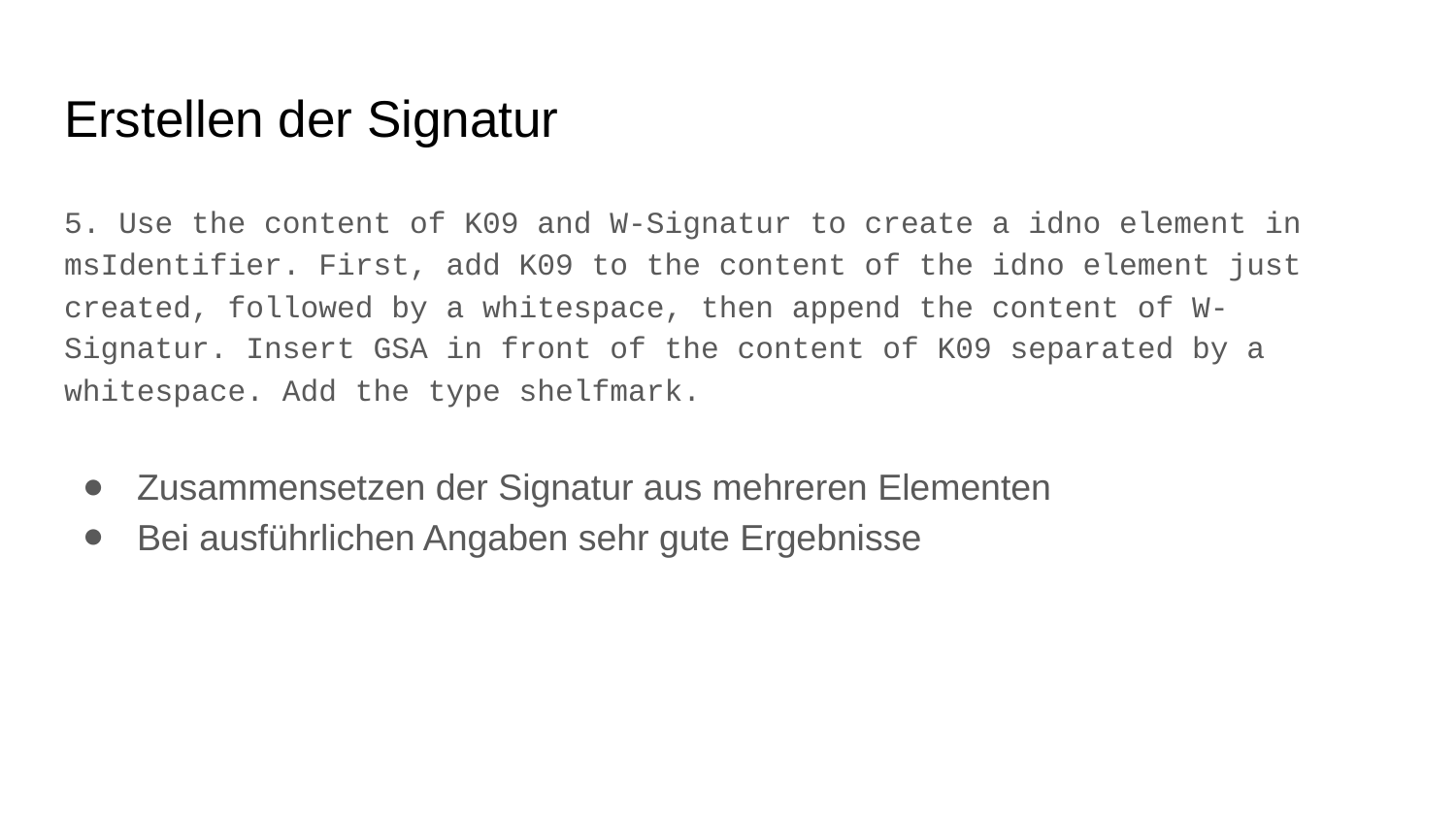

# Erstellen der Signatur
5. Use the content of K09 and W-Signatur to create a idno element in msIdentifier. First, add K09 to the content of the idno element just created, followed by a whitespace, then append the content of W-Signatur. Insert GSA in front of the content of K09 separated by a whitespace. Add the type shelfmark.

Zusammensetzen der Signatur aus mehreren Elementen
Bei ausführlichen Angaben sehr gute Ergebnisse